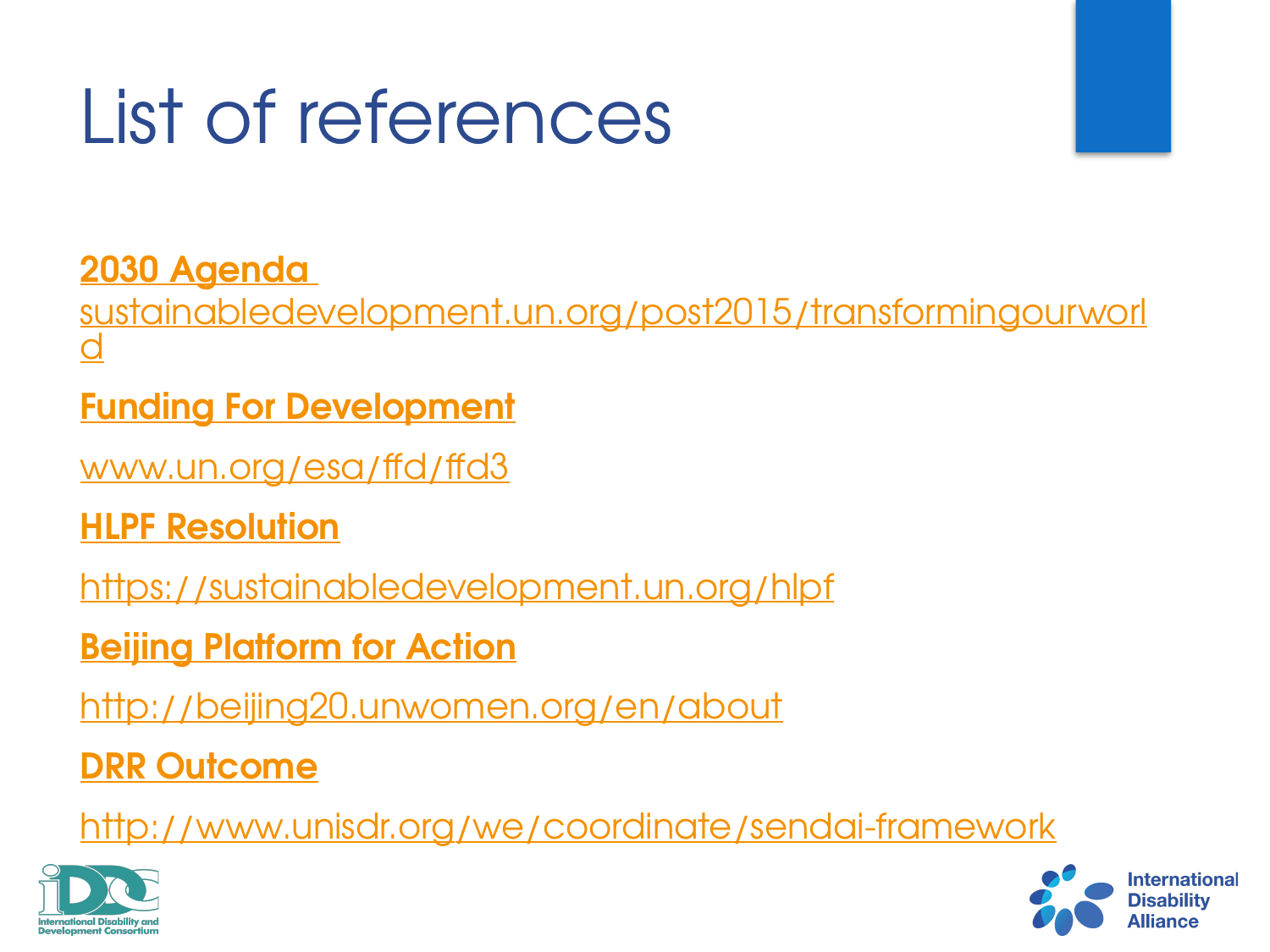

# List of references
2030 Agenda sustainabledevelopment.un.org/post2015/transformingourworld
Funding For Development
www.un.org/esa/ffd/ffd3
HLPF Resolution
https://sustainabledevelopment.un.org/hlpf
Beijing Platform for Action
http://beijing20.unwomen.org/en/about
DRR Outcome
http://www.unisdr.org/we/coordinate/sendai-framework